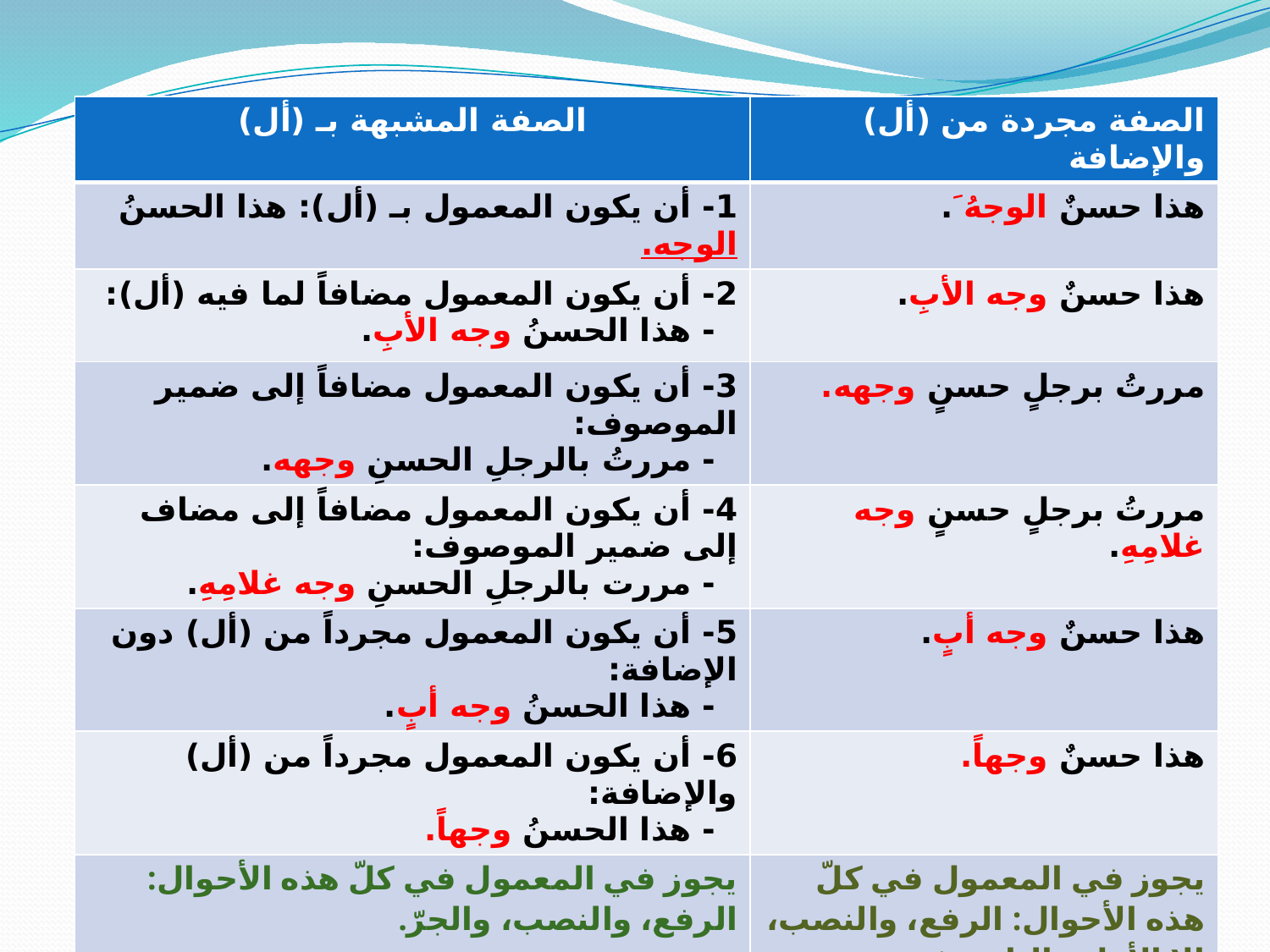

| الصفة المشبهة بـ (أل) | الصفة مجردة من (أل) والإضافة |
| --- | --- |
| 1- أن يكون المعمول بـ (أل): هذا الحسنُ الوجه. | هذا حسنٌ الوجهُ َ. |
| 2- أن يكون المعمول مضافاً لما فيه (أل): - هذا الحسنُ وجه الأبِ. | هذا حسنٌ وجه الأبِ. |
| 3- أن يكون المعمول مضافاً إلى ضمير الموصوف: - مررتُ بالرجلِ الحسنِ وجهه. | مررتُ برجلٍ حسنٍ وجهه. |
| 4- أن يكون المعمول مضافاً إلى مضاف إلى ضمير الموصوف: - مررت بالرجلِ الحسنِ وجه غلامِهِ. | مررتُ برجلٍ حسنٍ وجه غلامِهِ. |
| 5- أن يكون المعمول مجرداً من (أل) دون الإضافة: - هذا الحسنُ وجه أبٍ. | هذا حسنٌ وجه أبٍ. |
| 6- أن يكون المعمول مجرداً من (أل) والإضافة: - هذا الحسنُ وجهاً. | هذا حسنٌ وجهاً. |
| يجوز في المعمول في كلّ هذه الأحوال: الرفع، والنصب، والجرّ. | يجوز في المعمول في كلّ هذه الأحوال: الرفع، والنصب، إلا الأول والثاني فتجوز فيهما الأوجه الثلاثة. |